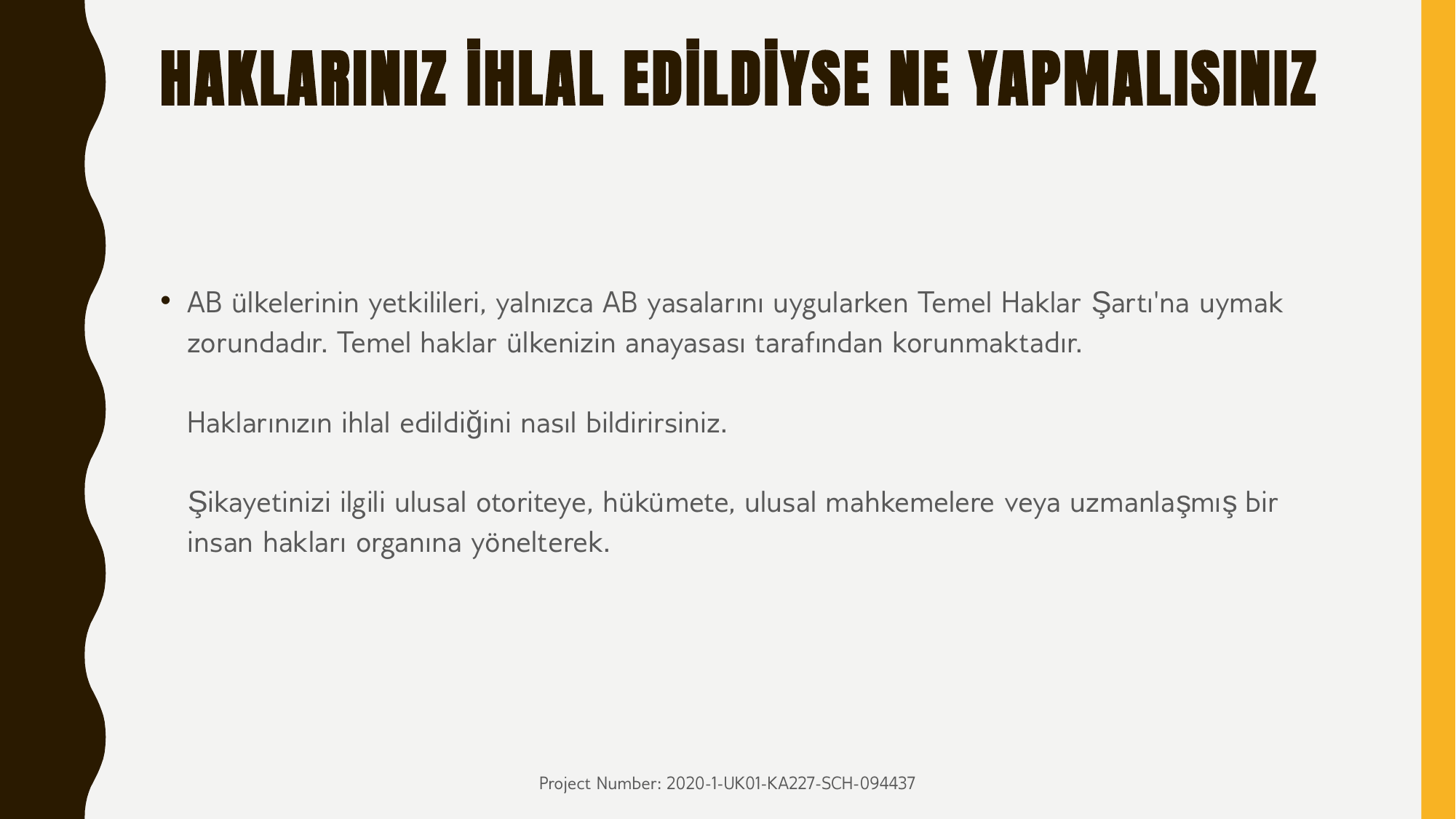

# HaklarInIz İhlal edİldİyse ne yapmalIsInIZ
AB ülkelerinin yetkilileri, yalnızca AB yasalarını uygularken Temel Haklar Şartı'na uymak zorundadır. Temel haklar ülkenizin anayasası tarafından korunmaktadır.
Haklarınızın ihlal edildiğini nasıl bildirirsiniz.
Şikayetinizi ilgili ulusal otoriteye, hükümete, ulusal mahkemelere veya uzmanlaşmış bir insan hakları organına yönelterek.
Project Number: 2020-1-UK01-KA227-SCH-094437